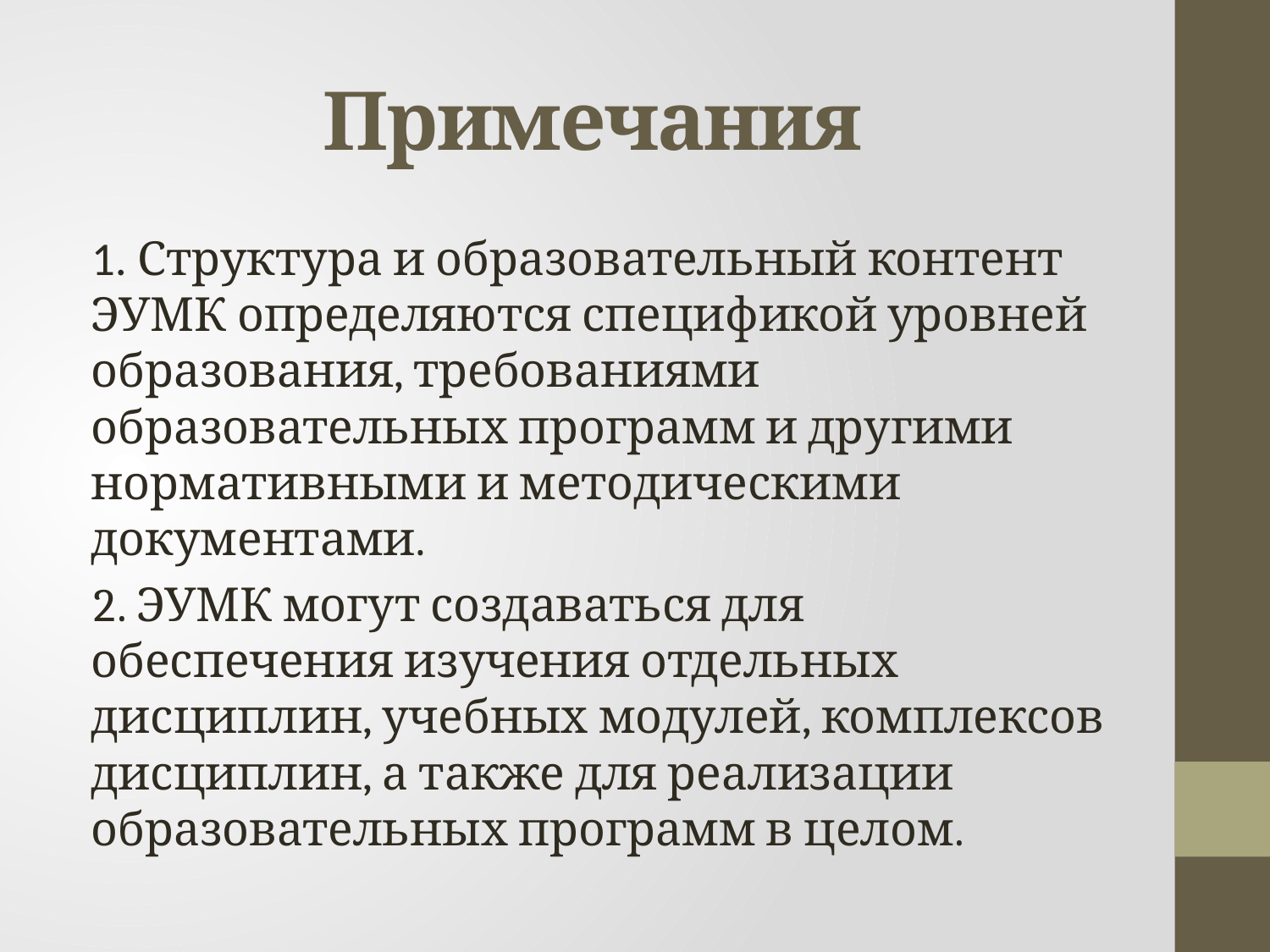

# Примечания
1. Структура и образовательный контент ЭУМК определяются спецификой уровней образования, требованиями образовательных программ и другими нормативными и методическими документами.
2. ЭУМК могут создаваться для обеспечения изучения отдельных дисциплин, учебных модулей, комплексов дисциплин, а также для реализации образовательных программ в целом.